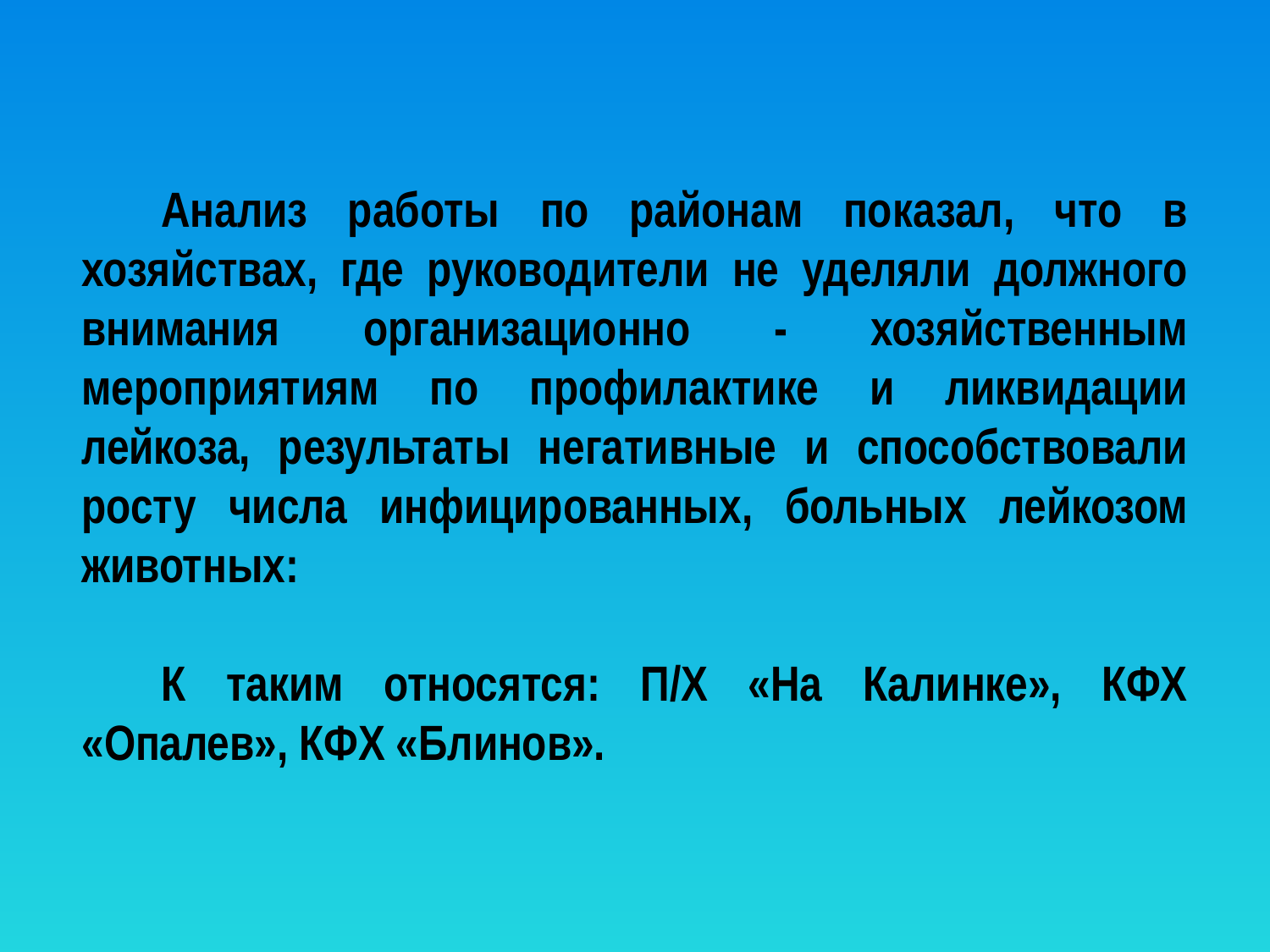

Анализ работы по районам показал, что в хозяйствах, где руководители не уделяли должного внимания организационно - хозяйственным мероприятиям по профилактике и ликвидации лейкоза, результаты негативные и способствовали росту числа инфицированных, больных лейкозом животных:

К таким относятся: П/Х «На Калинке», КФХ «Опалев», КФХ «Блинов».